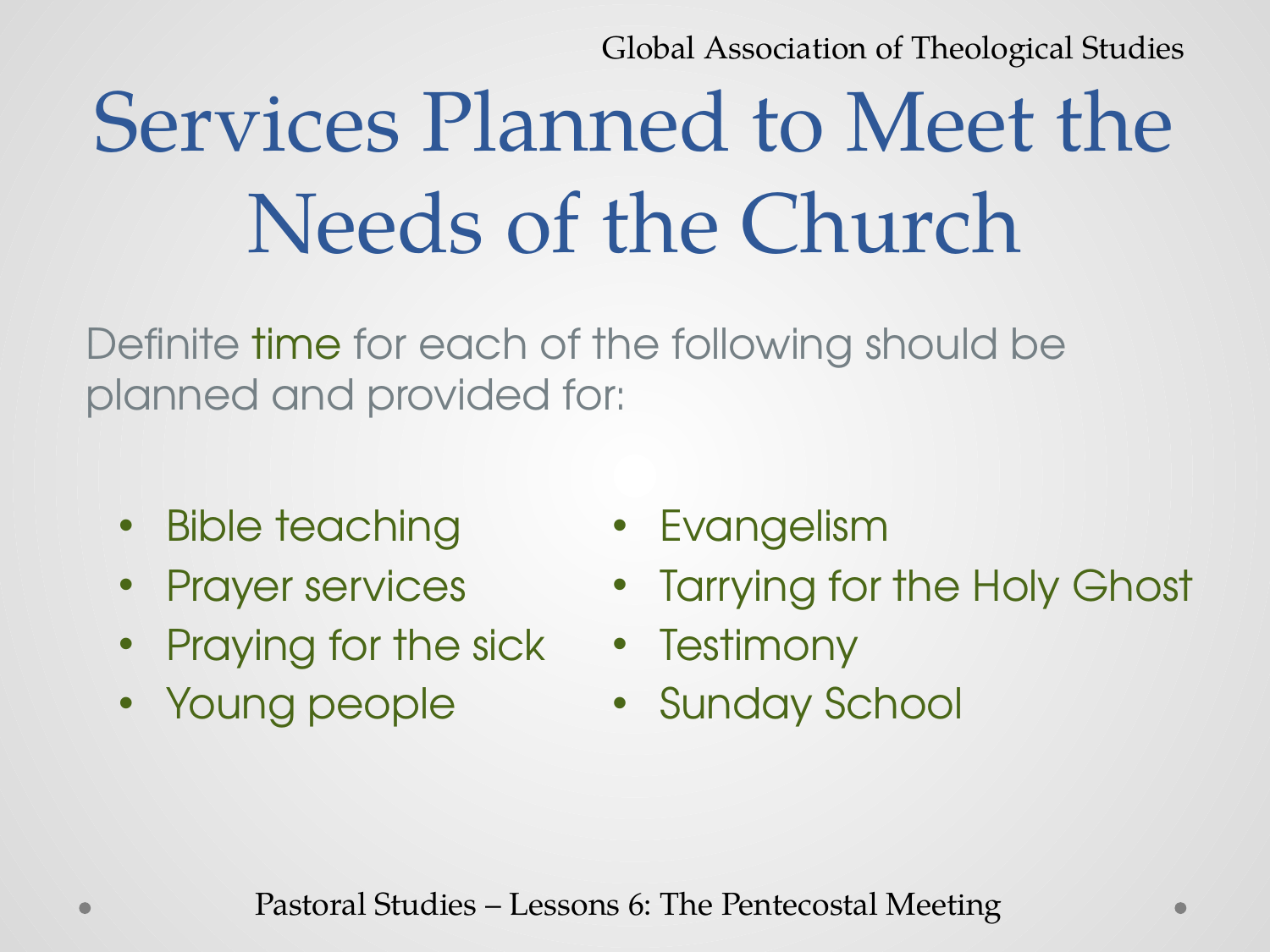

Global Association of Theological Studies
# Services Planned to Meet the Needs of the Church
Definite time for each of the following should be planned and provided for:

Bible teaching
Prayer services
Praying for the sick
Young people

Evangelism
Tarrying for the Holy Ghost
Testimony
Sunday School

Pastoral Studies – Lessons 6: The Pentecostal Meeting